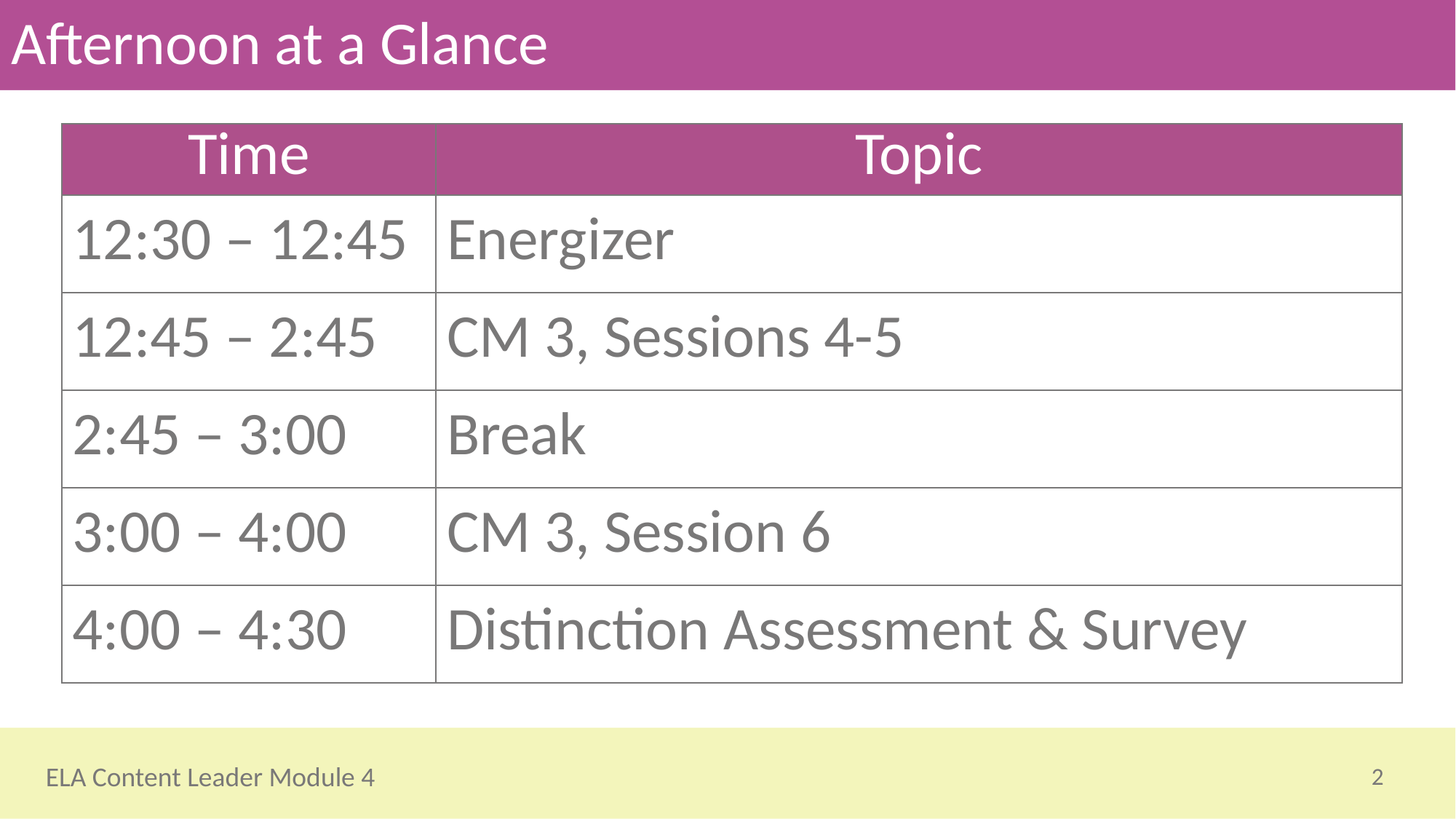

# Afternoon at a Glance
| Time | Topic |
| --- | --- |
| 12:30 – 12:45 | Energizer |
| 12:45 – 2:45 | CM 3, Sessions 4-5 |
| 2:45 – 3:00 | Break |
| 3:00 – 4:00 | CM 3, Session 6 |
| 4:00 – 4:30 | Distinction Assessment & Survey |

2